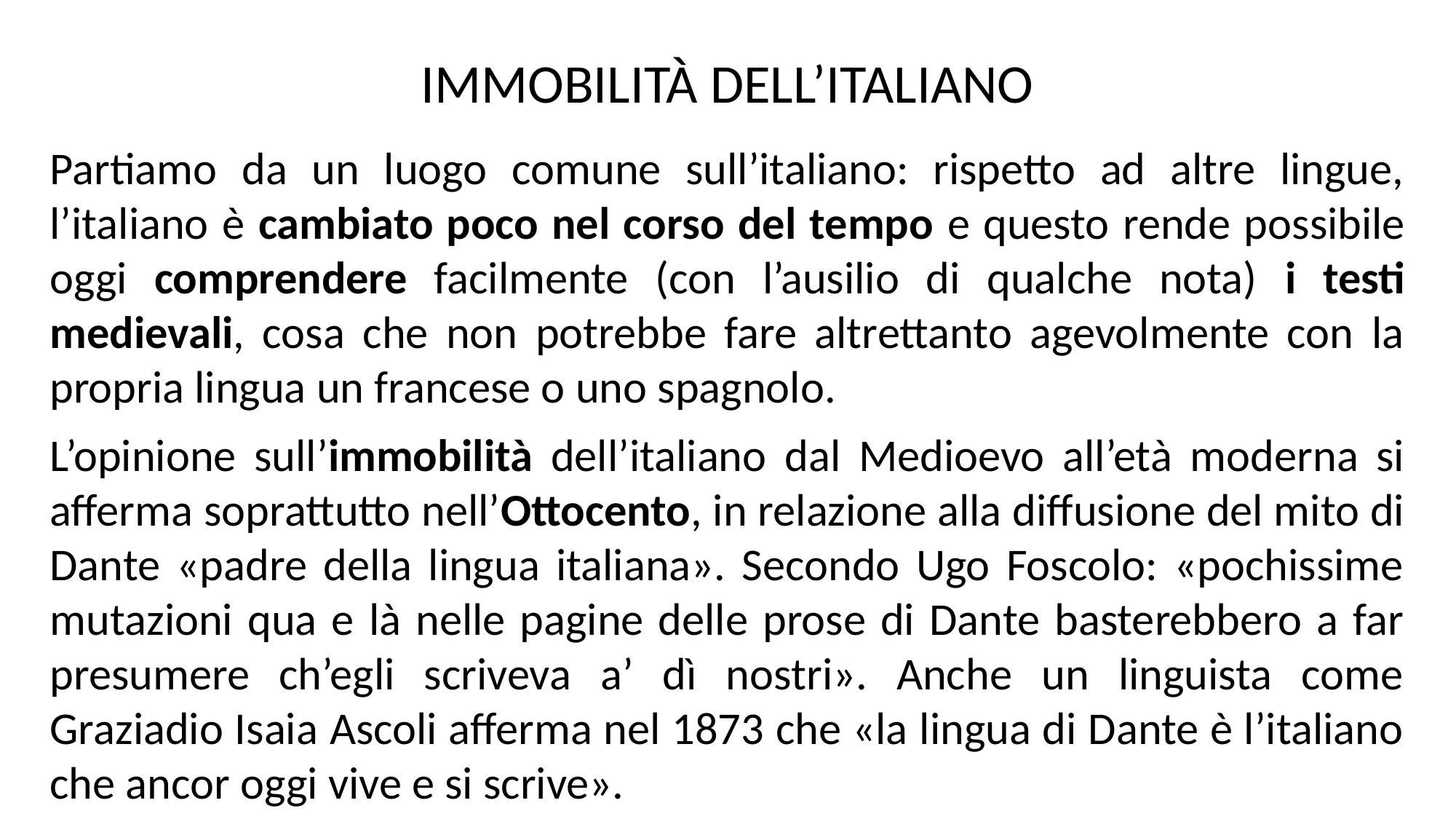

IMMOBILITÀ DELL’ITALIANO
Partiamo da un luogo comune sull’italiano: rispetto ad altre lingue, l’italiano è cambiato poco nel corso del tempo e questo rende possibile oggi comprendere facilmente (con l’ausilio di qualche nota) i testi medievali, cosa che non potrebbe fare altrettanto agevolmente con la propria lingua un francese o uno spagnolo.
L’opinione sull’immobilità dell’italiano dal Medioevo all’età moderna si afferma soprattutto nell’Ottocento, in relazione alla diffusione del mito di Dante «padre della lingua italiana». Secondo Ugo Foscolo: «pochissime mutazioni qua e là nelle pagine delle prose di Dante basterebbero a far presumere ch’egli scriveva a’ dì nostri». Anche un linguista come Graziadio Isaia Ascoli afferma nel 1873 che «la lingua di Dante è l’italiano che ancor oggi vive e si scrive».